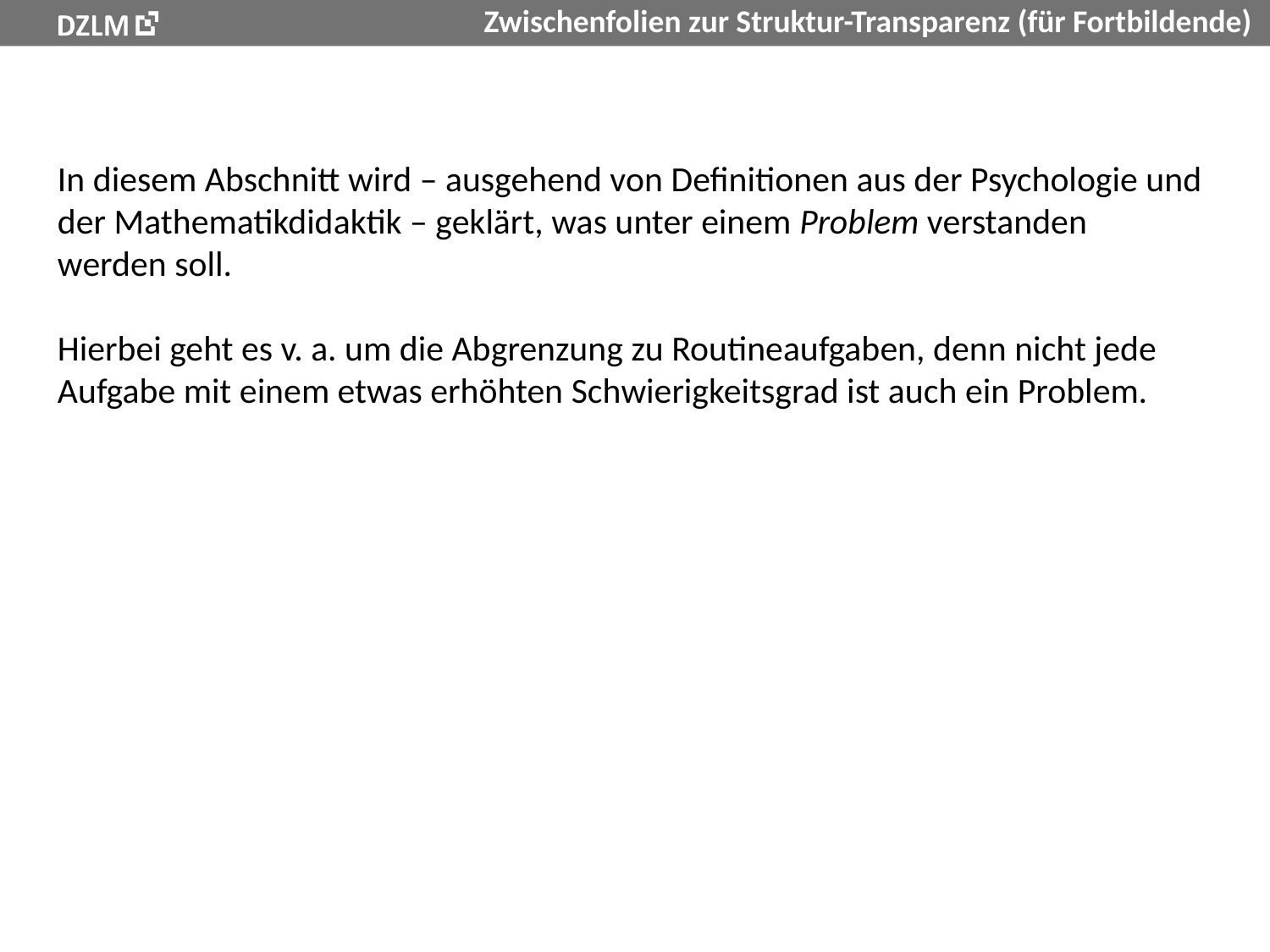

In diesem Abschnitt wird – ausgehend von Definitionen aus der Psychologie und der Mathematikdidaktik – geklärt, was unter einem Problem verstanden werden soll.
Hierbei geht es v. a. um die Abgrenzung zu Routineaufgaben, denn nicht jede Aufgabe mit einem etwas erhöhten Schwierigkeitsgrad ist auch ein Problem.